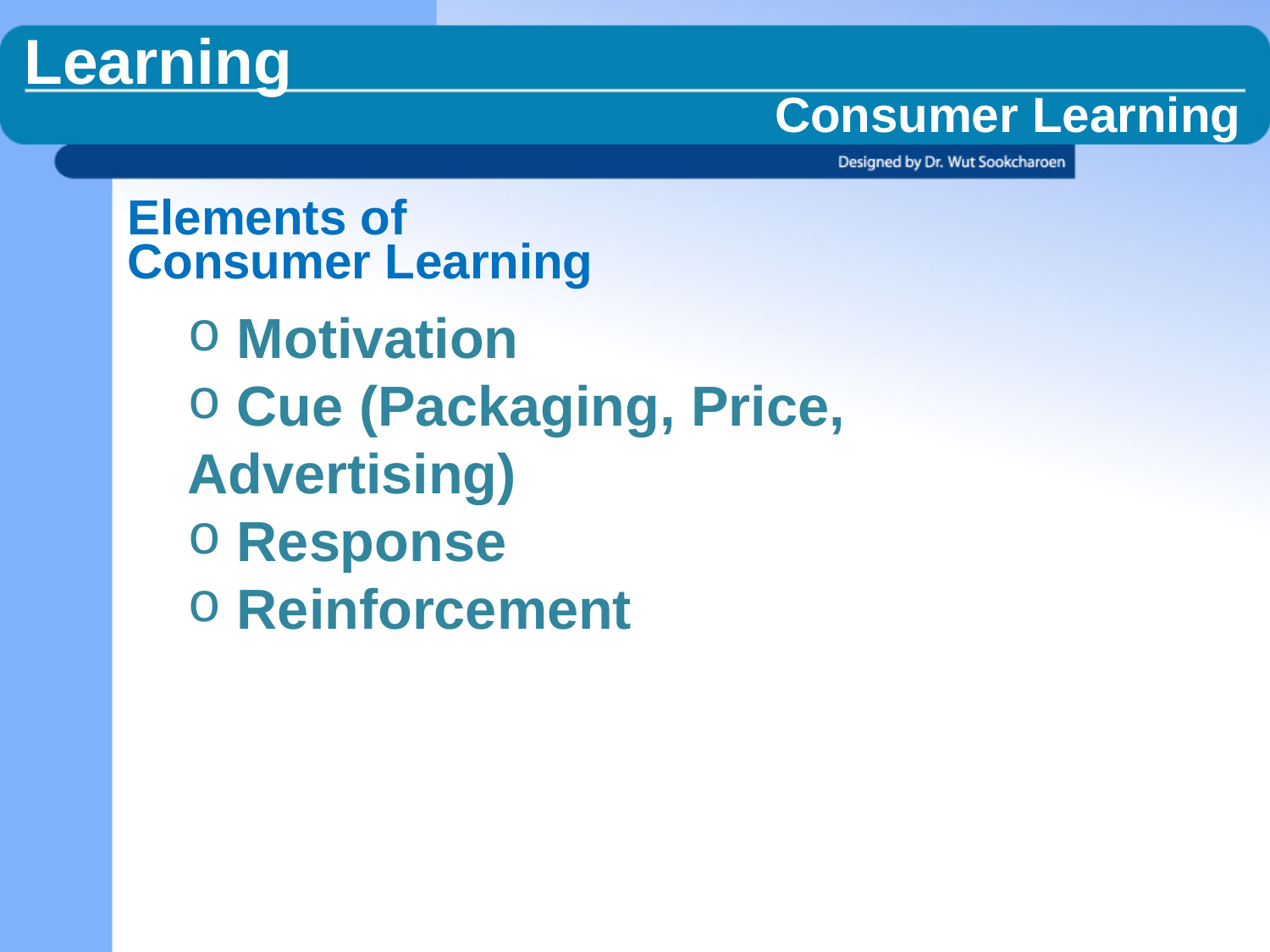

Learning
Consumer Learning
Elements of Consumer Learning
 Motivation
 Cue (Packaging, Price, Advertising)
 Response
 Reinforcement